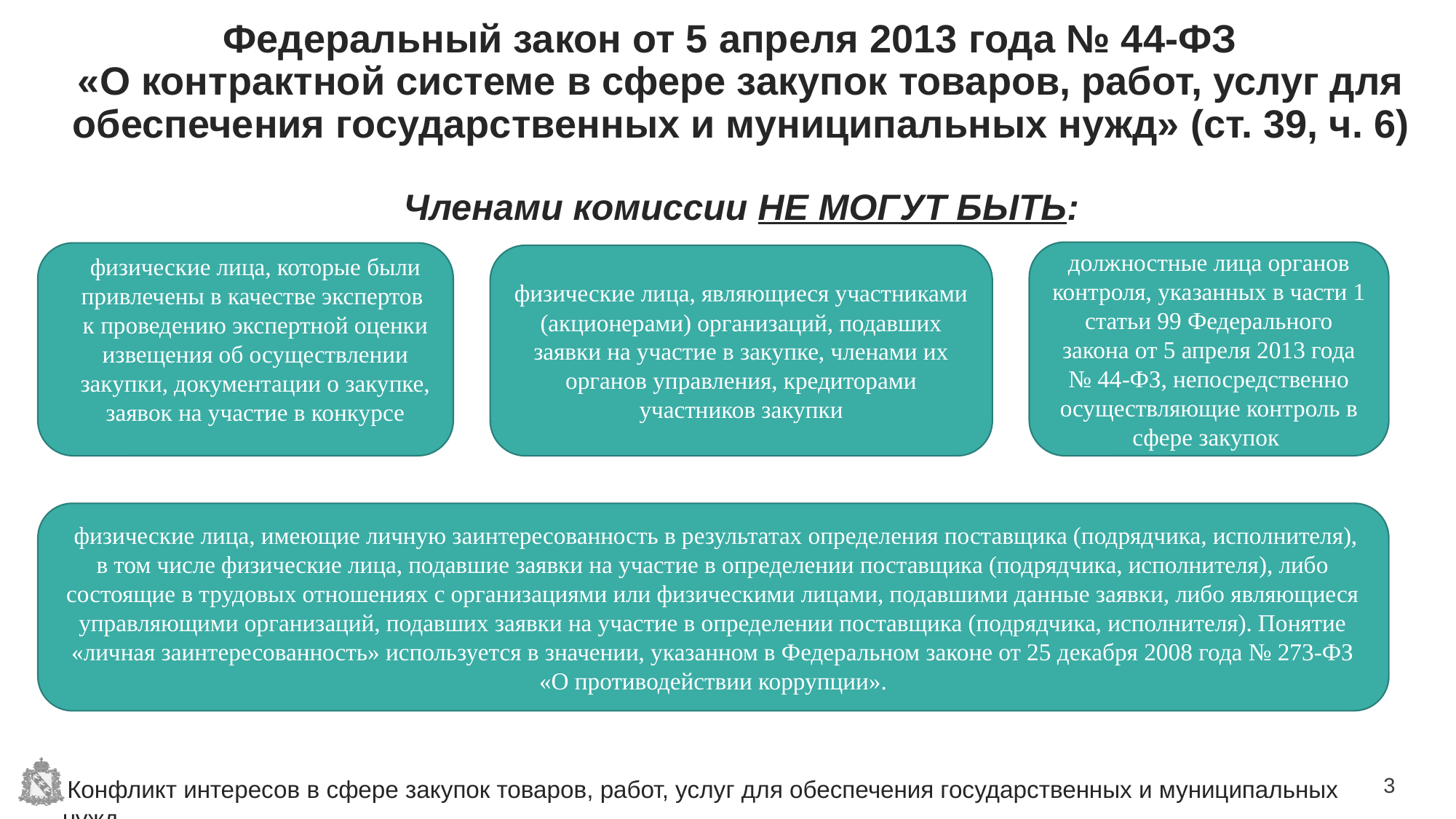

# Федеральный закон от 5 апреля 2013 года № 44-ФЗ «О контрактной системе в сфере закупок товаров, работ, услуг для обеспечения государственных и муниципальных нужд» (ст. 39, ч. 6) Членами комиссии НЕ МОГУТ БЫТЬ:
должностные лица органов контроля, указанных в части 1 статьи 99 Федерального закона от 5 апреля 2013 года № 44-ФЗ, непосредственно осуществляющие контроль в сфере закупок

физические лица, являющиеся участниками (акционерами) организаций, подавших заявки на участие в закупке, членами их органов управления, кредиторами участников закупки
физические лица, которые были привлечены в качестве экспертов
к проведению экспертной оценки извещения об осуществлении закупки, документации о закупке, заявок на участие в конкурсе
 физические лица, имеющие личную заинтересованность в результатах определения поставщика (подрядчика, исполнителя), в том числе физические лица, подавшие заявки на участие в определении поставщика (подрядчика, исполнителя), либо состоящие в трудовых отношениях с организациями или физическими лицами, подавшими данные заявки, либо являющиеся управляющими организаций, подавших заявки на участие в определении поставщика (подрядчика, исполнителя). Понятие «личная заинтересованность» используется в значении, указанном в Федеральном законе от 25 декабря 2008 года № 273-ФЗ «О противодействии коррупции».